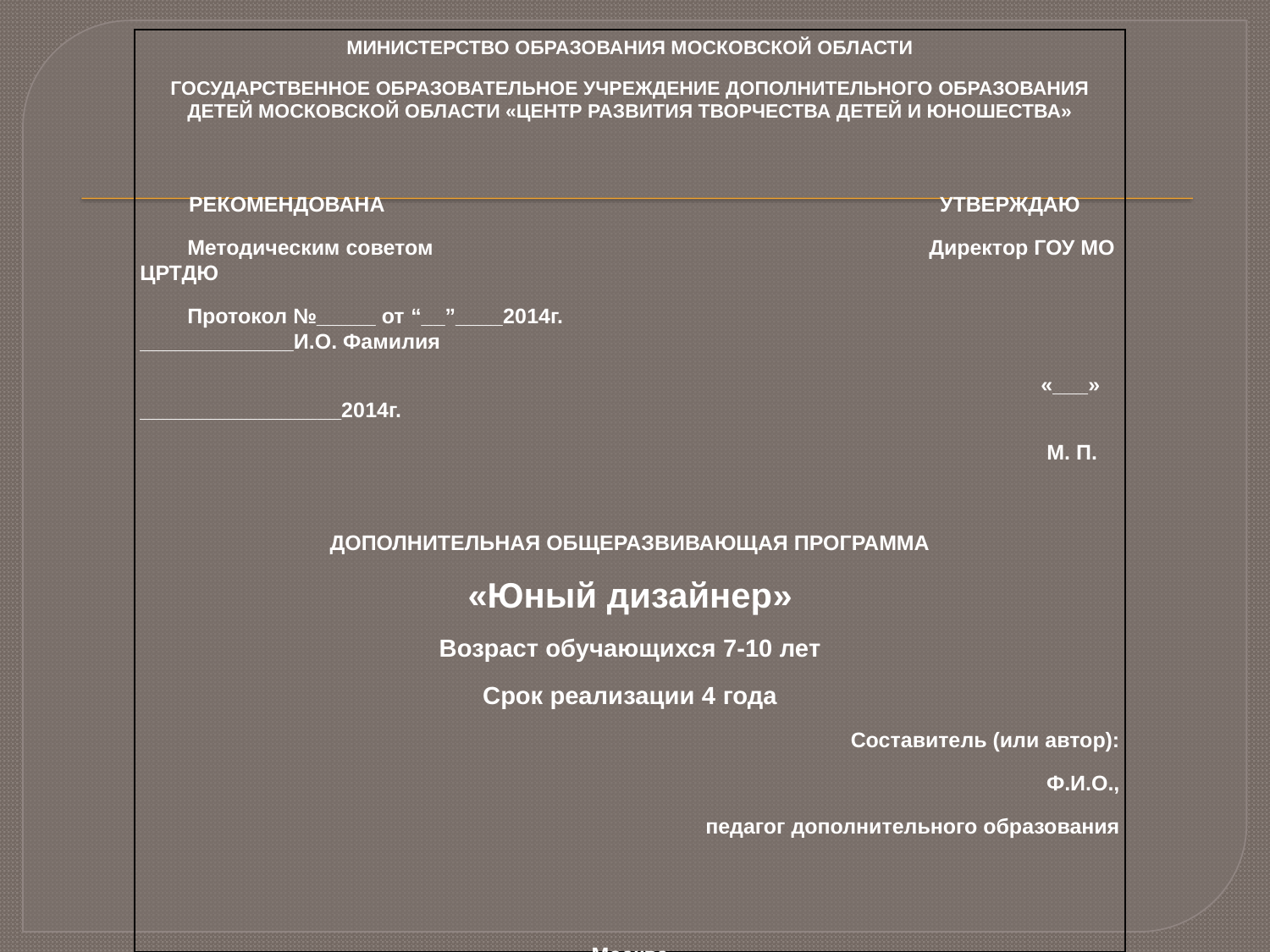

МИНИСТЕРСТВО ОБРАЗОВАНИЯ МОСКОВСКОЙ ОБЛАСТИ
ГОСУДАРСТВЕННОЕ ОБРАЗОВАТЕЛЬНОЕ УЧРЕЖДЕНИЕ ДОПОЛНИТЕЛЬНОГО ОБРАЗОВАНИЯ ДЕТЕЙ МОСКОВСКОЙ ОБЛАСТИ «ЦЕНТР РАЗВИТИЯ ТВОРЧЕСТВА ДЕТЕЙ И ЮНОШЕСТВА»

       РЕКОМЕНДОВАНА                                                                                              УТВЕРЖДАЮ
        Методическим советом                                                                                    Директор ГОУ МО ЦРТДЮ
        Протокол №_____ от “__”____2014г.                                                                     _____________И.О. Фамилия
                                                                                                                                                        «___» _________________2014г.
                                                                                                                                                         М. П.

ДОПОЛНИТЕЛЬНАЯ ОБЩЕРАЗВИВАЮЩАЯ ПРОГРАММА
 «Юный дизайнер»
Возраст обучающихся 7-10 лет
Срок реализации 4 года
Составитель (или автор):
Ф.И.О.,
педагог дополнительного образования

Москва
2014